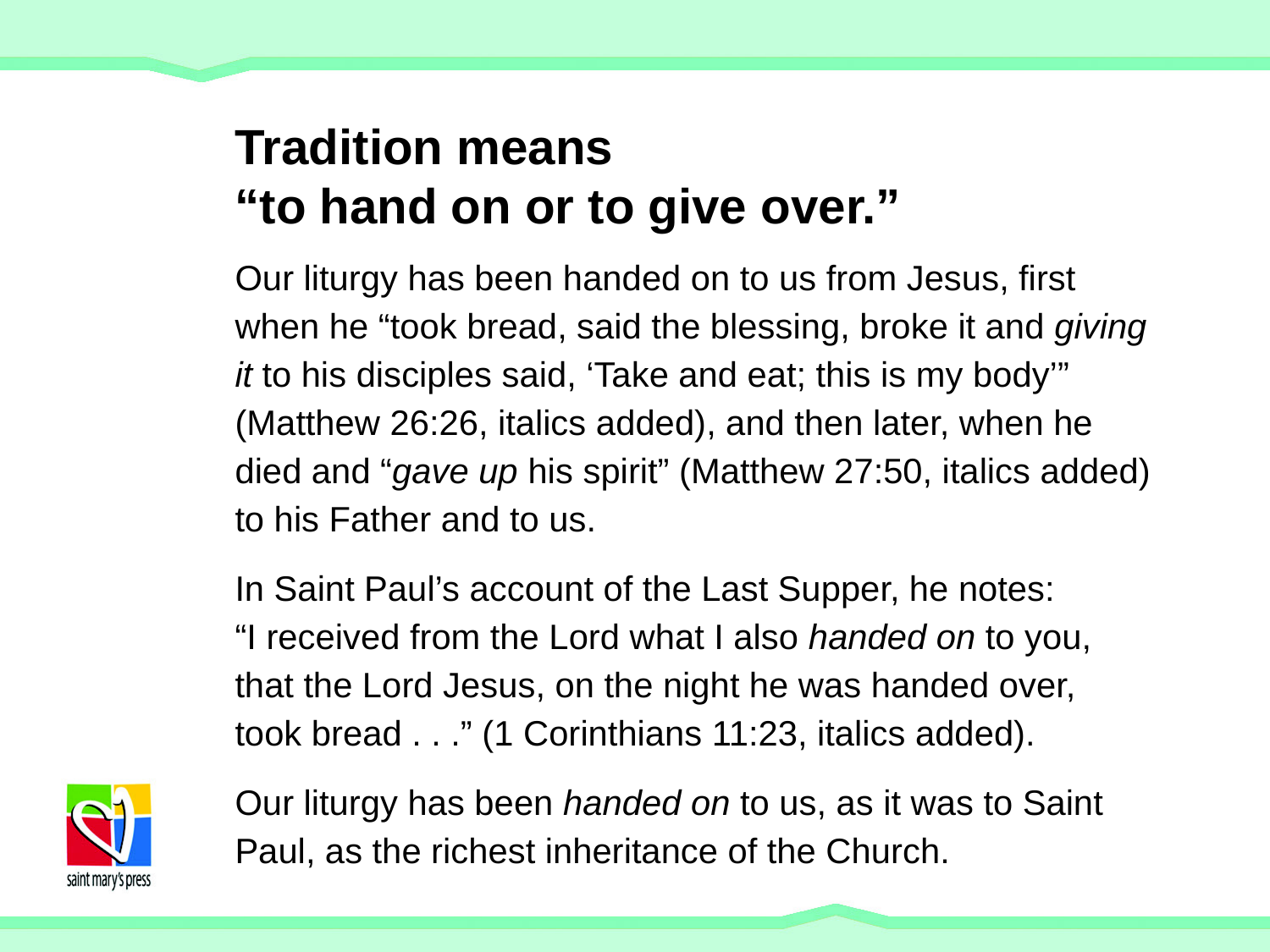

# Tradition means “to hand on or to give over.”
Our liturgy has been handed on to us from Jesus, first when he “took bread, said the blessing, broke it and giving it to his disciples said, ‘Take and eat; this is my body’” (Matthew 26:26, italics added), and then later, when he died and “gave up his spirit” (Matthew 27:50, italics added) to his Father and to us.
In Saint Paul’s account of the Last Supper, he notes:
“I received from the Lord what I also handed on to you, that the Lord Jesus, on the night he was handed over,
took bread . . .” (1 Corinthians 11:23, italics added).
Our liturgy has been handed on to us, as it was to Saint Paul, as the richest inheritance of the Church.